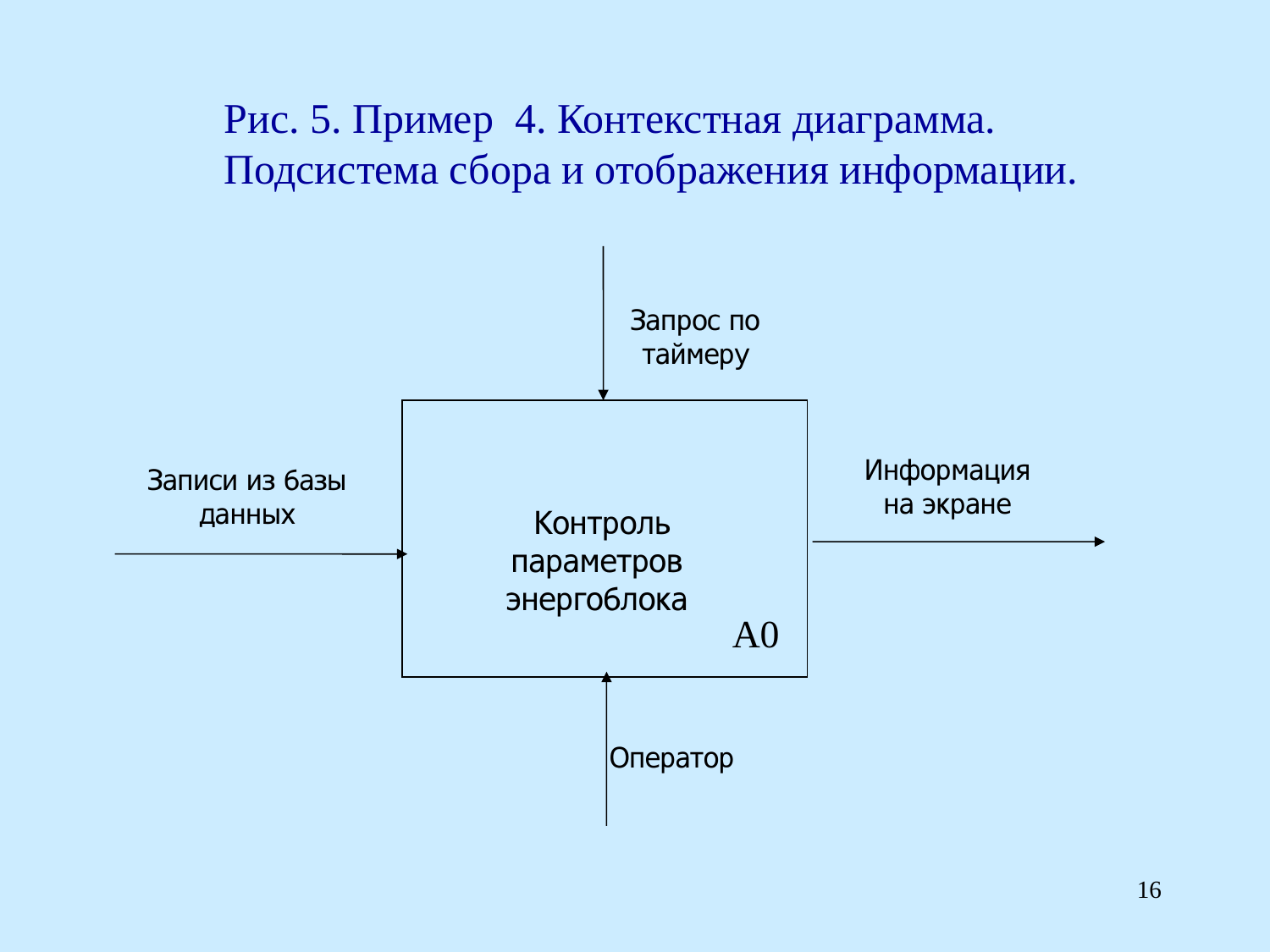

Рис. 5. Пример  4. Контекстная диаграмма. Подсистема сбора и отображения информации.

Запрос по таймеру

 Контроль параметров энергоблока
Информация на экране

Записи из базы данных

А0

Оператор
16